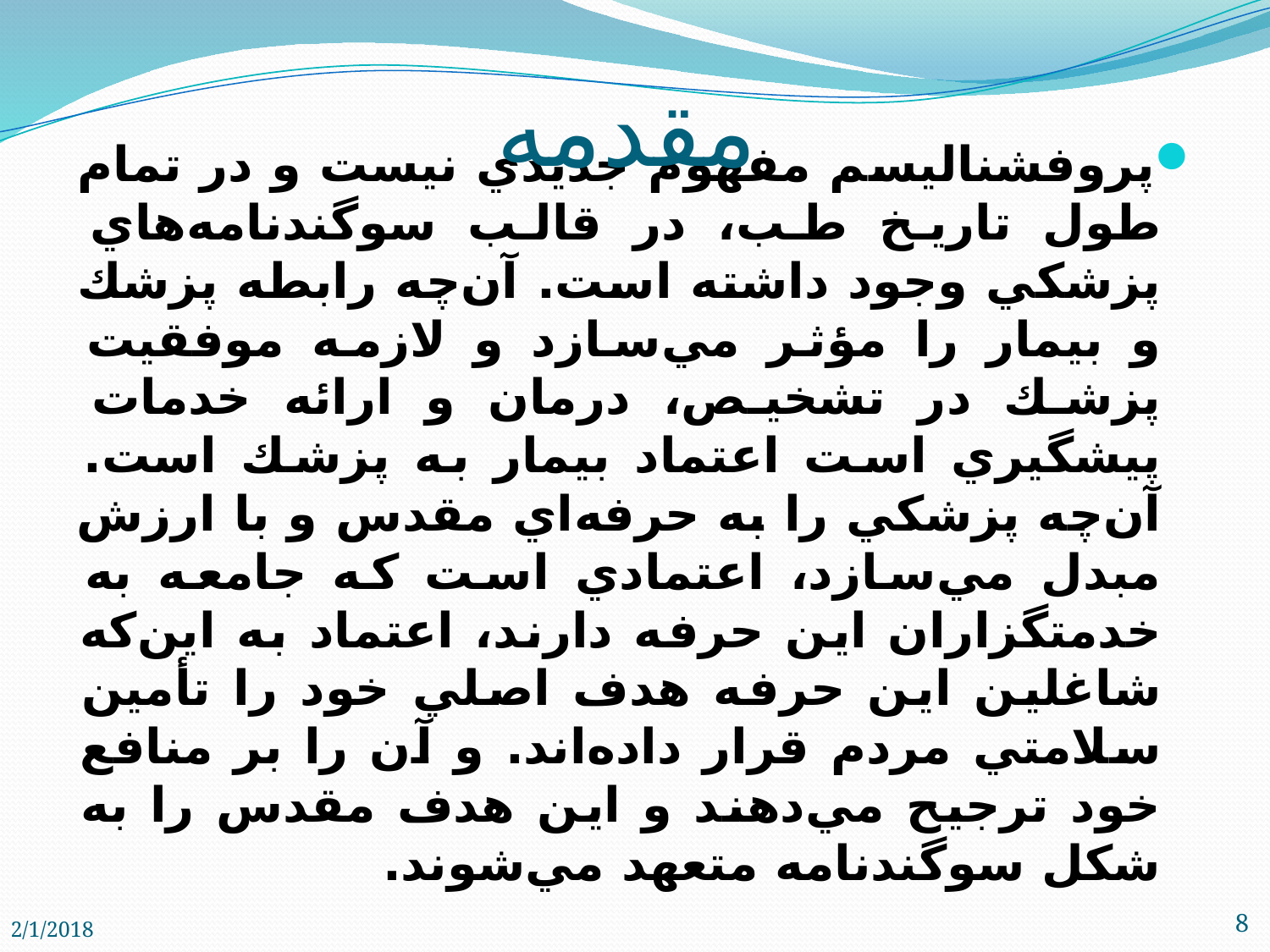

# مقدمه
پروفشناليسم مفهوم جديدي نيست و در تمام طول تاريخ طب، در قالب سوگندنامه‌هاي پزشكي وجود داشته است. آن‌چه رابطه پزشك و بيمار را مؤثر مي‌سازد و لازمه موفقيت پزشك در تشخيص، درمان و ارائه خدمات پيشگيري است اعتماد بيمار به پزشك است. آن‌چه پزشكي را به حرفه‌اي مقدس و با ارزش مبدل مي‌سازد، اعتمادي است كه جامعه به خدمتگزاران اين حرفه دارند، اعتماد به اين‌كه شاغلين اين حرفه هدف اصلي خود را تأمين سلامتي مردم قرار داده‌اند. و آن را بر منافع خود ترجيح مي‌دهند و اين هدف مقدس را به شكل سوگندنامه متعهد مي‌شوند.
2/1/2018
8